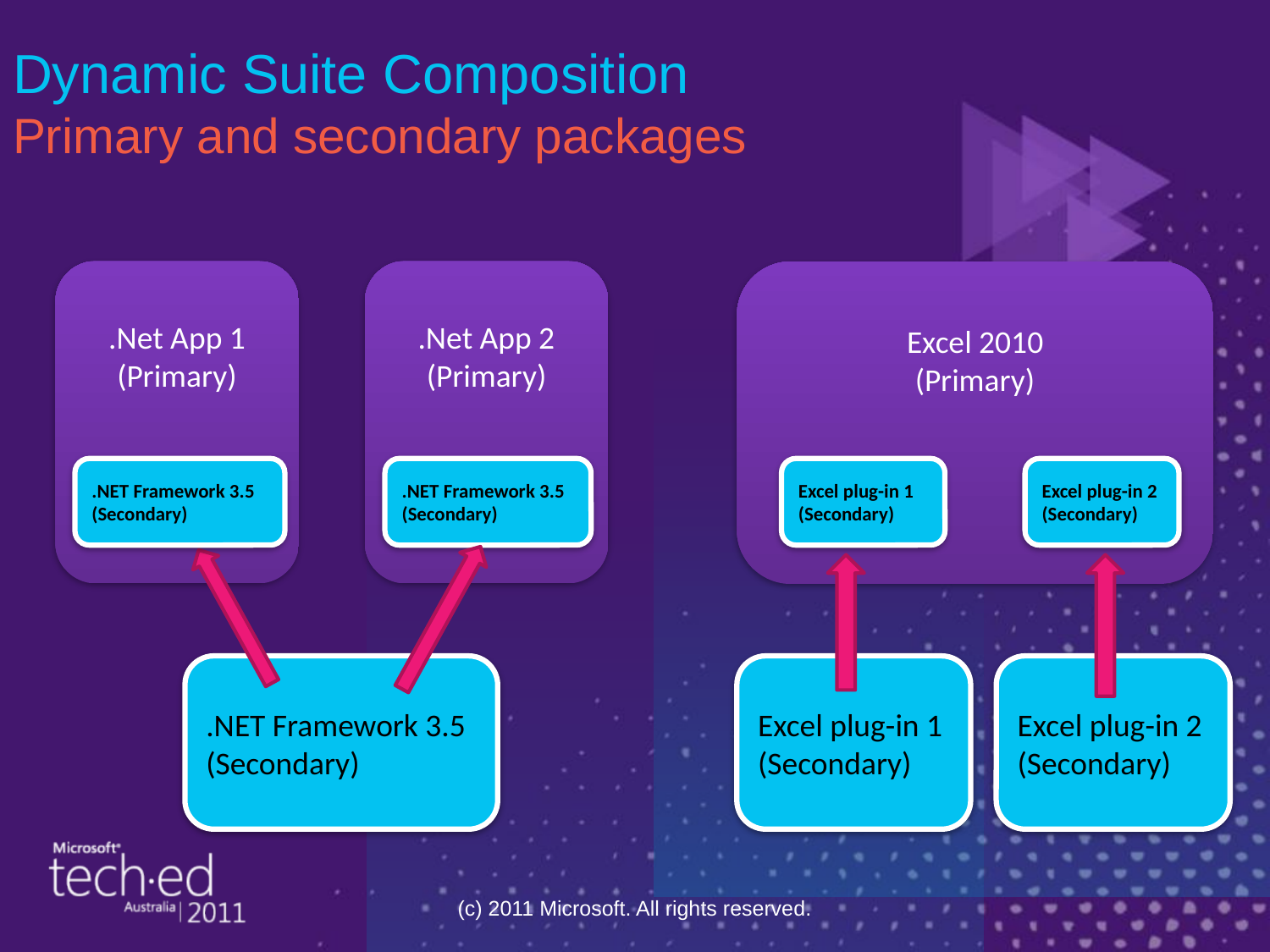

Dynamic Suite Composition
Primary and secondary packages

.Net App 1
(Primary)

.Net App 2
(Primary)

Excel 2010
(Primary)

.NET Framework 3.5
(Secondary)
.NET Framework 3.5
(Secondary)
Excel plug-in 1
(Secondary)
Excel plug-in 2
(Secondary)

.NET Framework 3.5
(Secondary)
Excel plug-in 1
(Secondary)
Excel plug-in 2
(Secondary)
(c) 2011 Microsoft. All rights reserved.